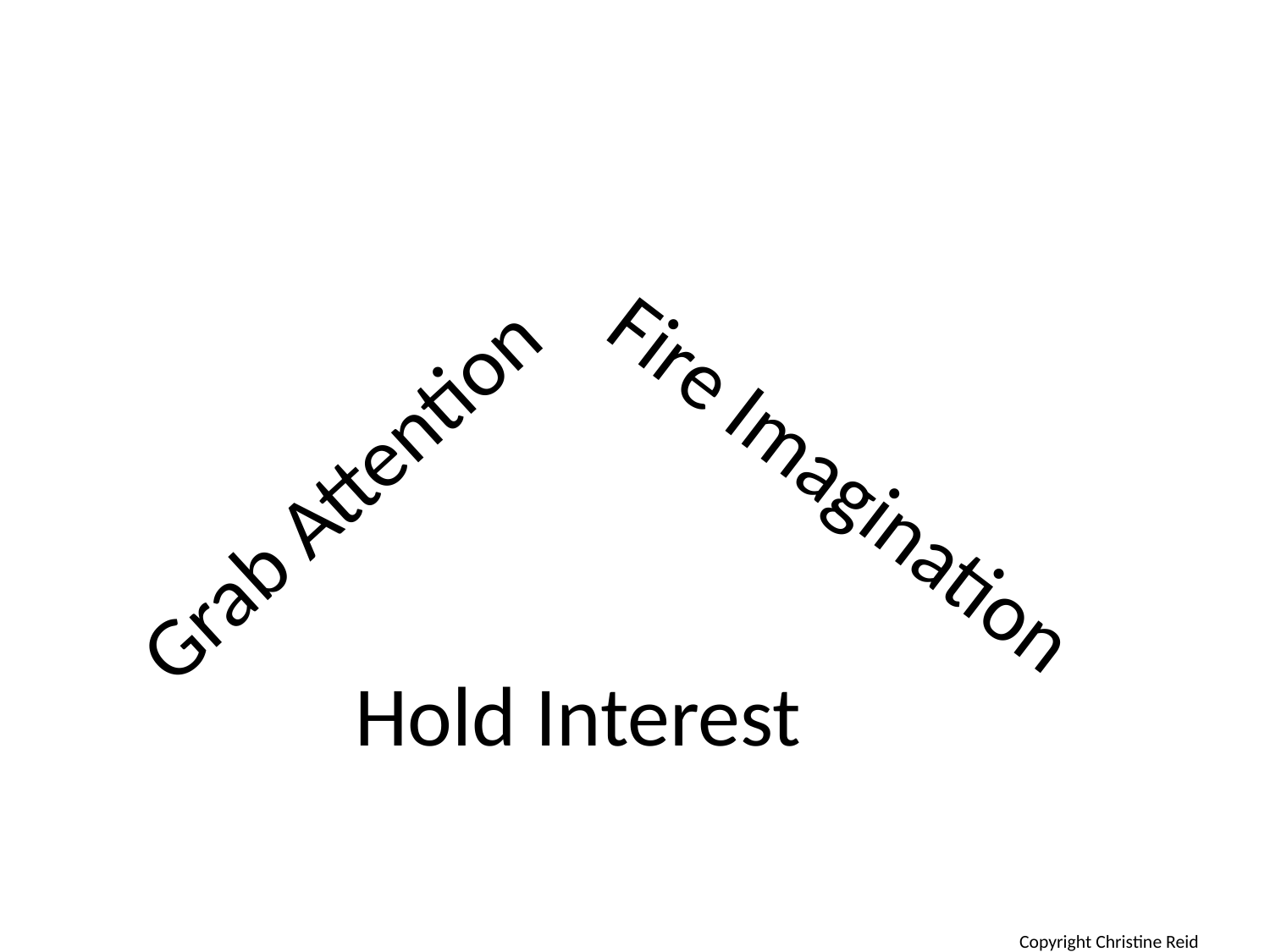

Grab Attention
Fire Imagination
  Hold Interest
Copyright Christine Reid